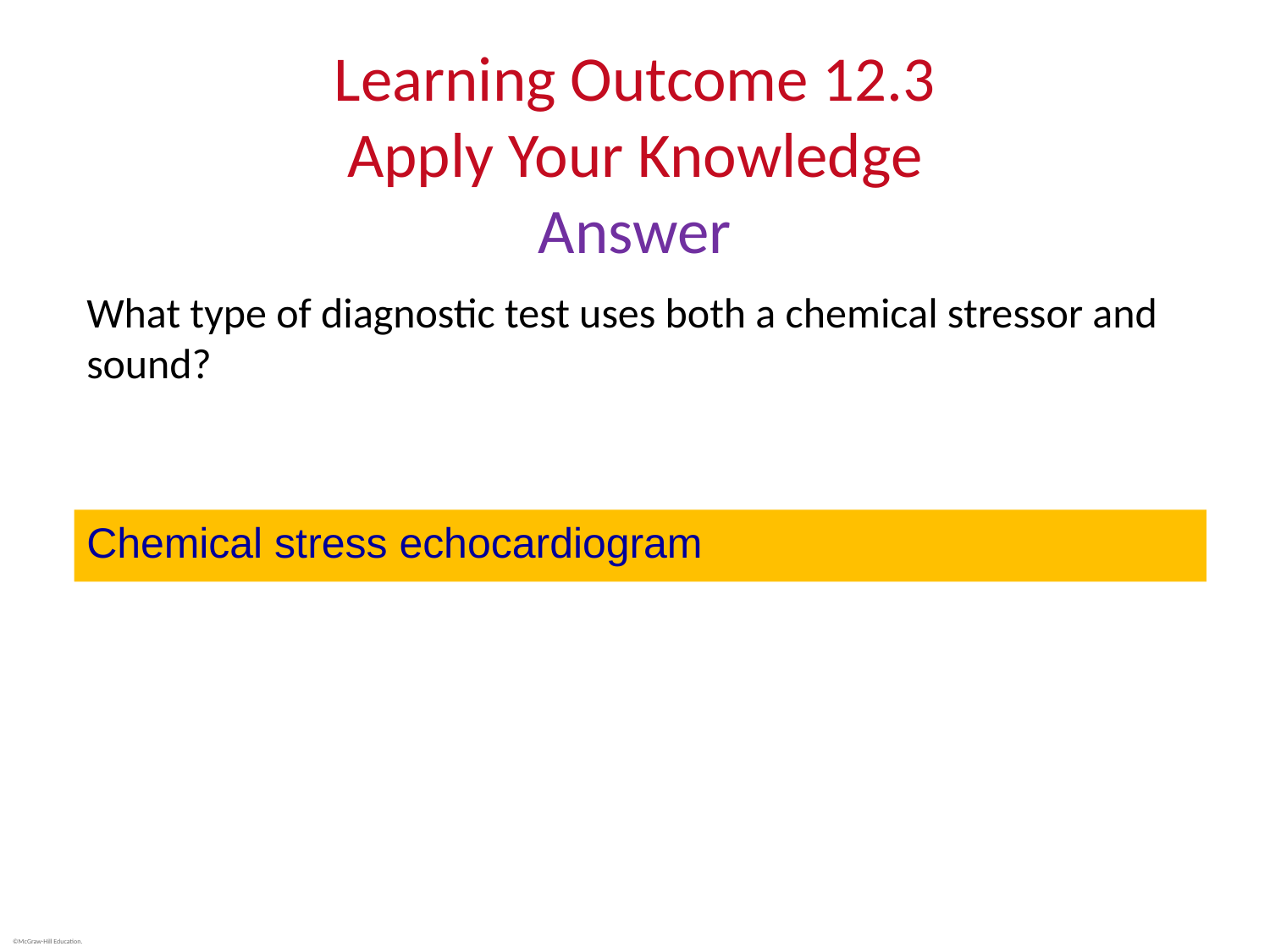

# Learning Outcome 12.3 Apply Your Knowledge Answer
What type of diagnostic test uses both a chemical stressor and sound?
Chemical stress echocardiogram